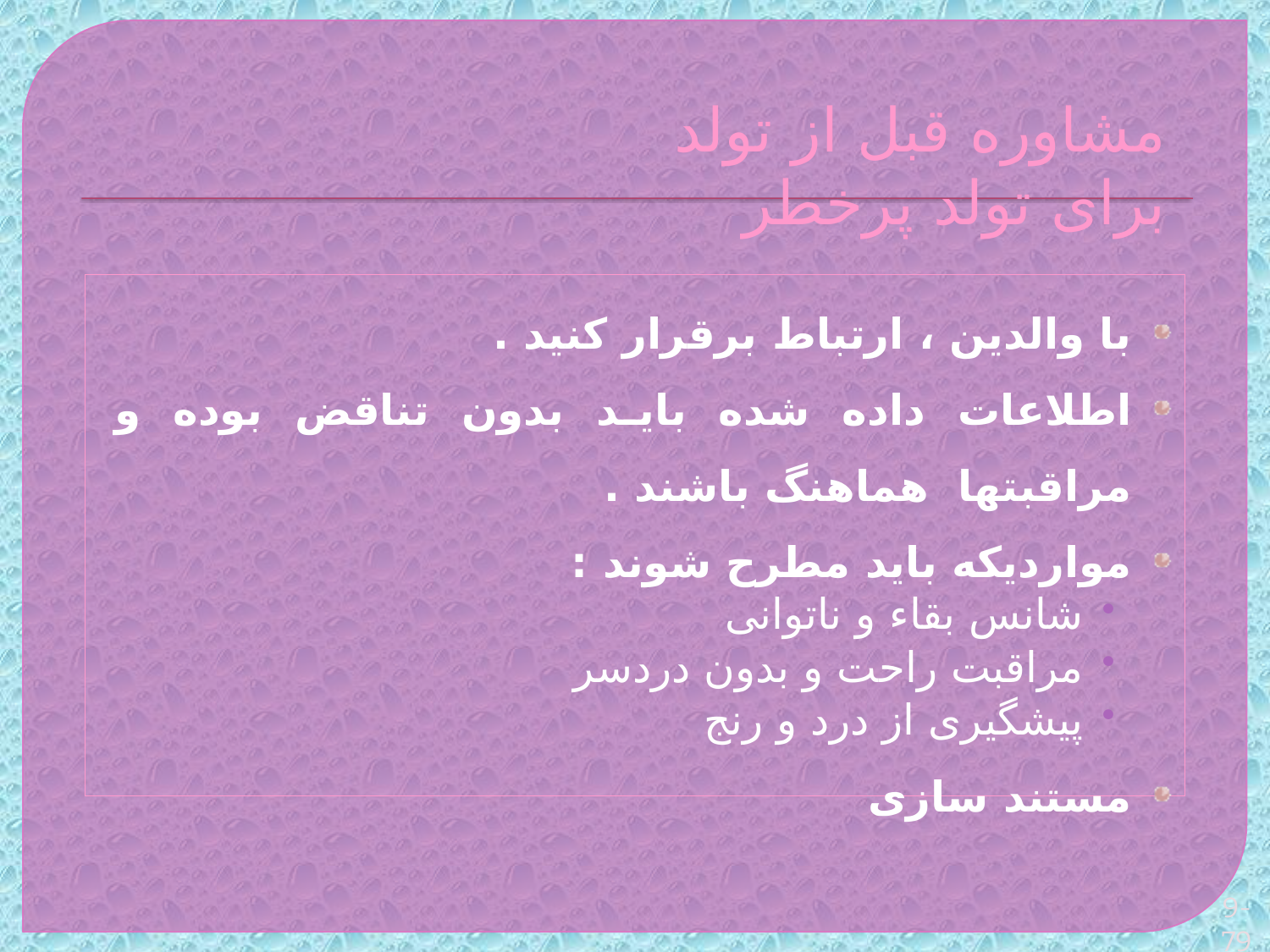

# مشاوره قبل از تولد برای تولد پرخطر
با والدین ، ارتباط برقرار کنید .
اطلاعات داده شده باید بدون تناقض بوده و مراقبتها  هماهنگ باشند .
مواردیکه باید مطرح شوند :
شانس بقاء و ناتوانی
مراقبت راحت و بدون دردسر
پیشگیری از درد و رنج
مستند سازی
9-79